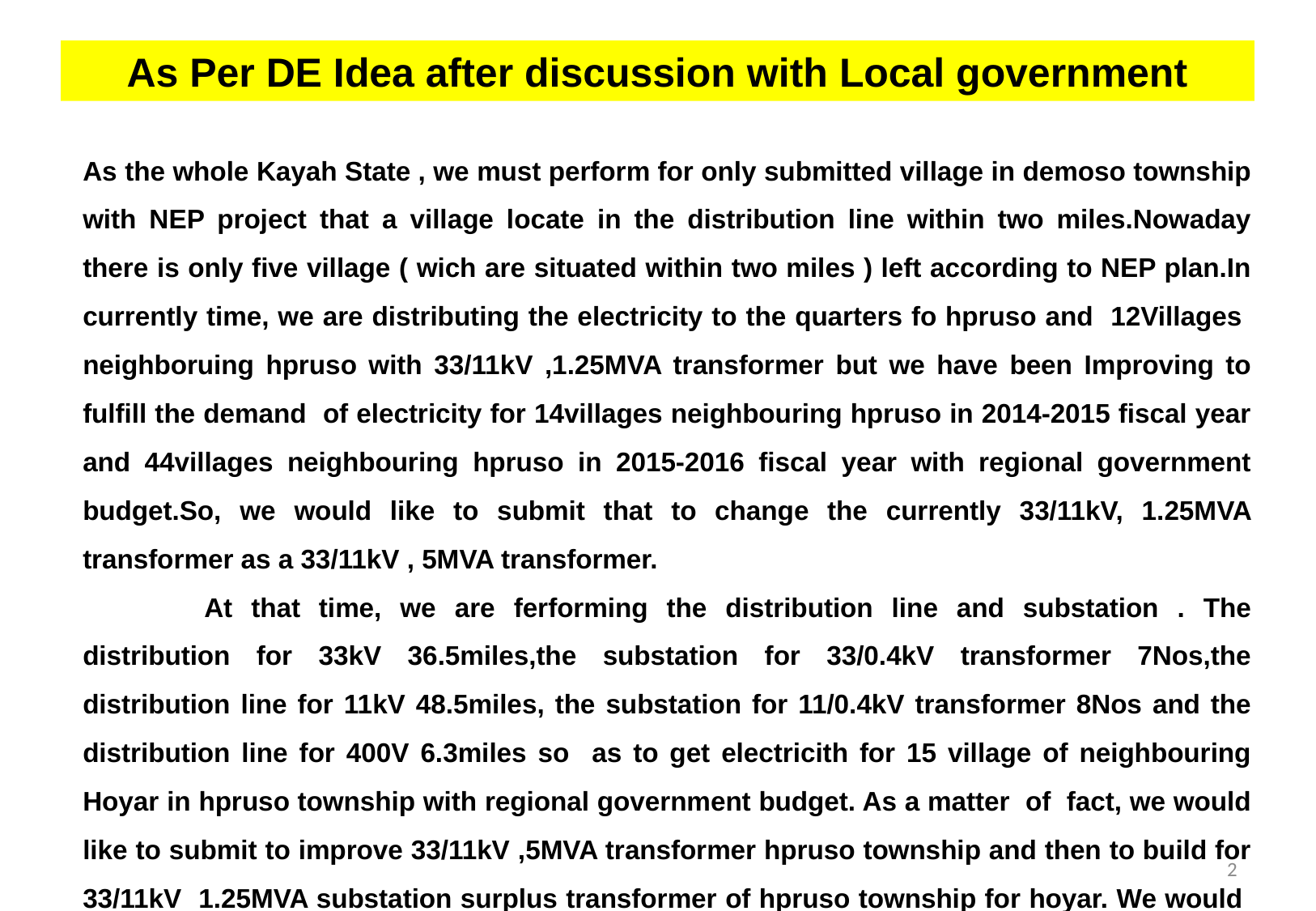

As Per DE Idea after discussion with Local government
As the whole Kayah State , we must perform for only submitted village in demoso township with NEP project that a village locate in the distribution line within two miles.Nowaday there is only five village ( wich are situated within two miles ) left according to NEP plan.In currently time, we are distributing the electricity to the quarters fo hpruso and  12Villages  neighboruing hpruso with 33/11kV ,1.25MVA transformer but we have been Improving to fulfill the demand  of electricity for 14villages neighbouring hpruso in 2014-2015 fiscal year and 44villages neighbouring hpruso in 2015-2016 fiscal year with regional government budget.So, we would like to submit that to change the currently 33/11kV, 1.25MVA transformer as a 33/11kV , 5MVA transformer.
	At that time, we are ferforming the distribution line and substation . The distribution for 33kV 36.5miles,the substation for 33/0.4kV transformer 7Nos,the distribution line for 11kV 48.5miles, the substation for 11/0.4kV transformer 8Nos and the distribution line for 400V 6.3miles so  as to get electricith for 15 village of neighbouring Hoyar in hpruso township with regional government budget. As a matter  of  fact, we would like to submit to improve 33/11kV ,5MVA transformer hpruso township and then to build for 33/11kV  1.25MVA substation surplus transformer of hpruso township for hoyar. We would  like  to subit that we  alreay negotiated  with  regional  grovrnment that the relevant proposal plans and the condition  of  tasks.
2